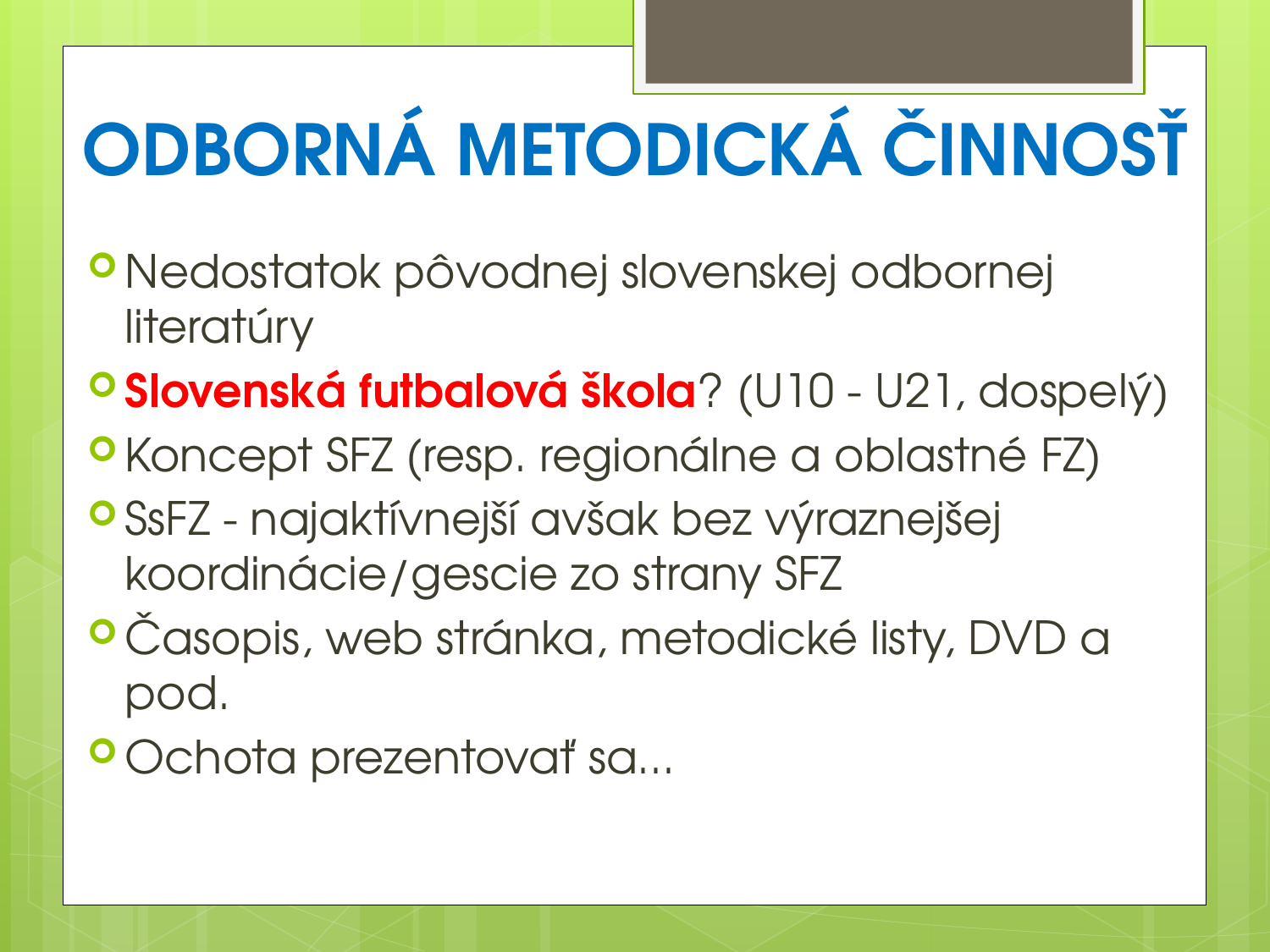

# ODBORNÁ METODICKÁ ČINNOSŤ
Nedostatok pôvodnej slovenskej odbornej literatúry
Slovenská futbalová škola? (U10 - U21, dospelý)
Koncept SFZ (resp. regionálne a oblastné FZ)
SsFZ - najaktívnejší avšak bez výraznejšej koordinácie/gescie zo strany SFZ
Časopis, web stránka, metodické listy, DVD a pod.
Ochota prezentovať sa...